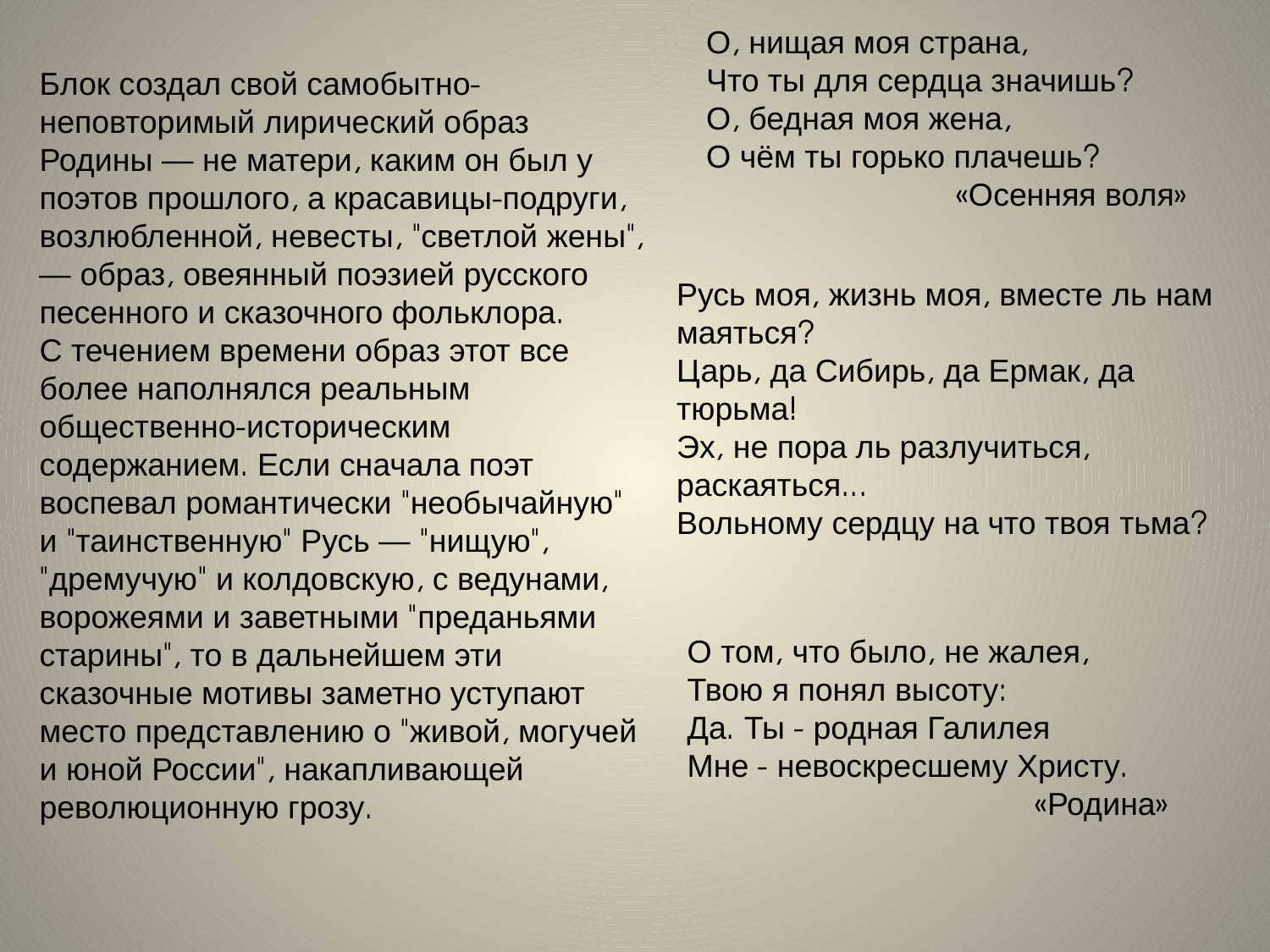

О, нищая моя страна,
Что ты для сердца значишь?
О, бедная моя жена,
О чём ты горько плачешь?
                            «Осенняя воля»
Блок создал свой самобытно-неповторимый лирический образ Родины — не матери, каким он был у поэтов прошлого, а красавицы-подруги, возлюбленной, невесты, "светлой жены", — образ, овеянный поэзией русского песенного и сказочного фольклора.
С течением времени образ этот все более наполнялся реальным общественно-историческим содержанием. Если сначала поэт воспевал романтически "необычайную" и "таинственную" Русь — "нищую", "дремучую" и колдовскую, с ведунами, ворожеями и заветными "преданьями старины", то в дальнейшем эти сказочные мотивы заметно уступают место представлению о "живой, могучей и юной России", накапливающей революционную грозу.
Русь моя, жизнь моя, вместе ль нам маяться?
Царь, да Сибирь, да Ермак, да тюрьма!
Эх, не пора ль разлучиться, раскаяться...
Вольному сердцу на что твоя тьма?
О том, что было, не жалея,
Твою я понял высоту:
Да. Ты - родная Галилея
Мне - невоскресшему Христу.
                                       «Родина»